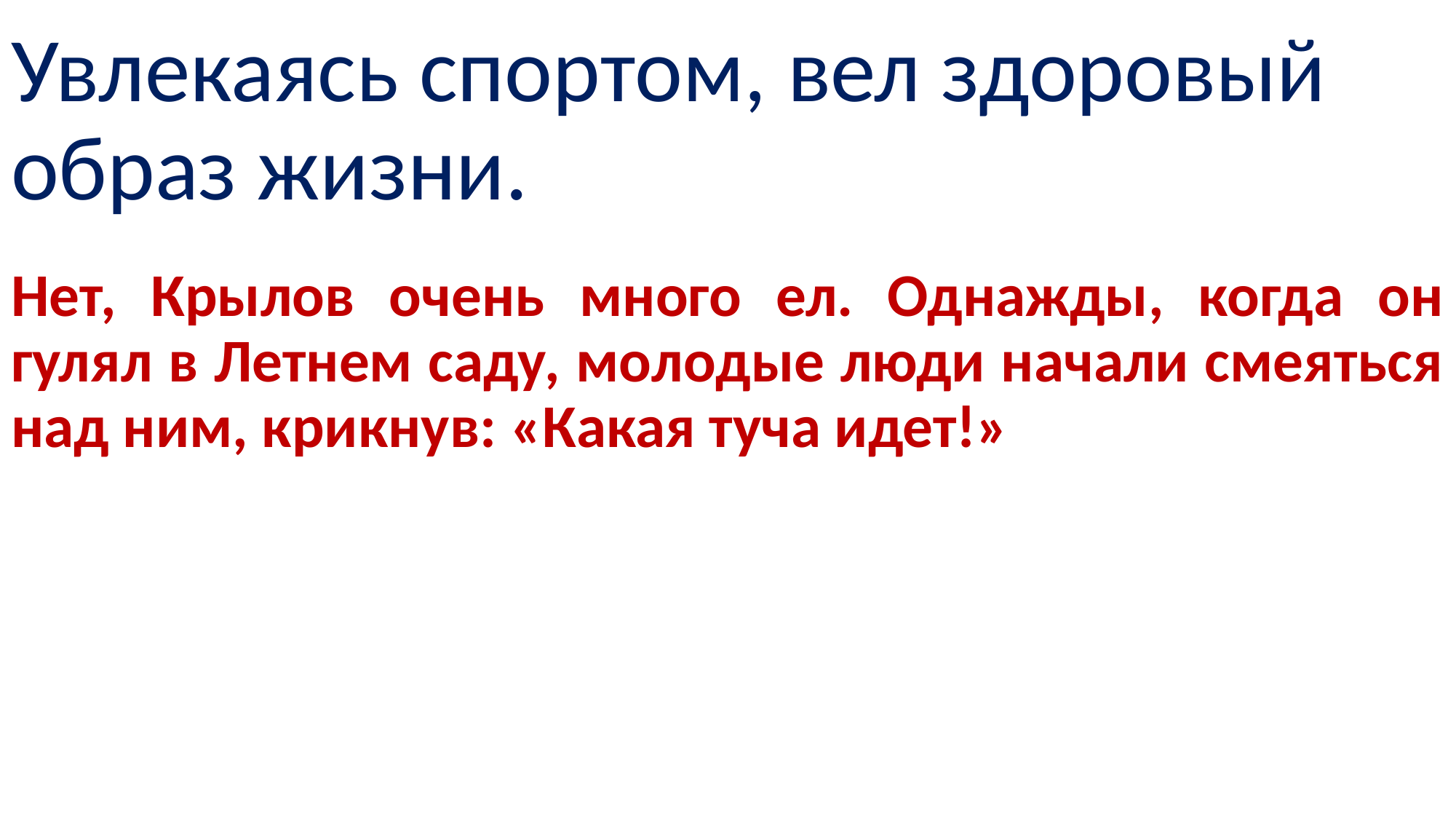

# Увлекаясь спортом, вел здоровый образ жизни.
Нет, Крылов очень много ел. Однажды, когда он гулял в Летнем саду, молодые люди начали смеяться над ним, крикнув: «Какая туча идет!»